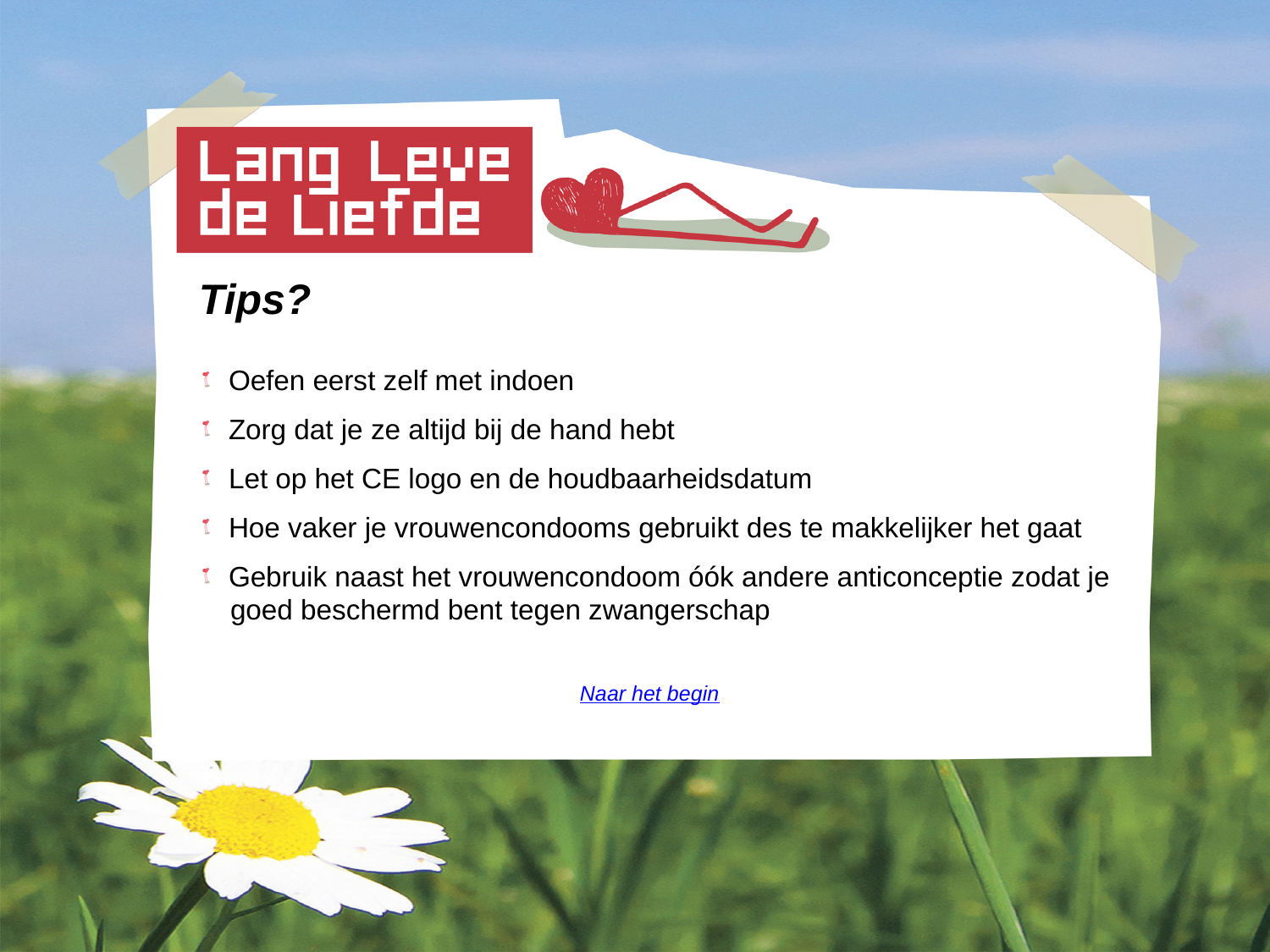

Tips?

  Oefen eerst zelf met indoen

  Zorg dat je ze altijd bij de hand hebt

  Let op het CE logo en de houdbaarheidsdatum

  Hoe vaker je vrouwencondooms gebruikt des te makkelijker het gaat

  Gebruik naast het vrouwencondoom óók andere anticonceptie zodat je
    goed beschermd bent tegen zwangerschap
										Naar het begin